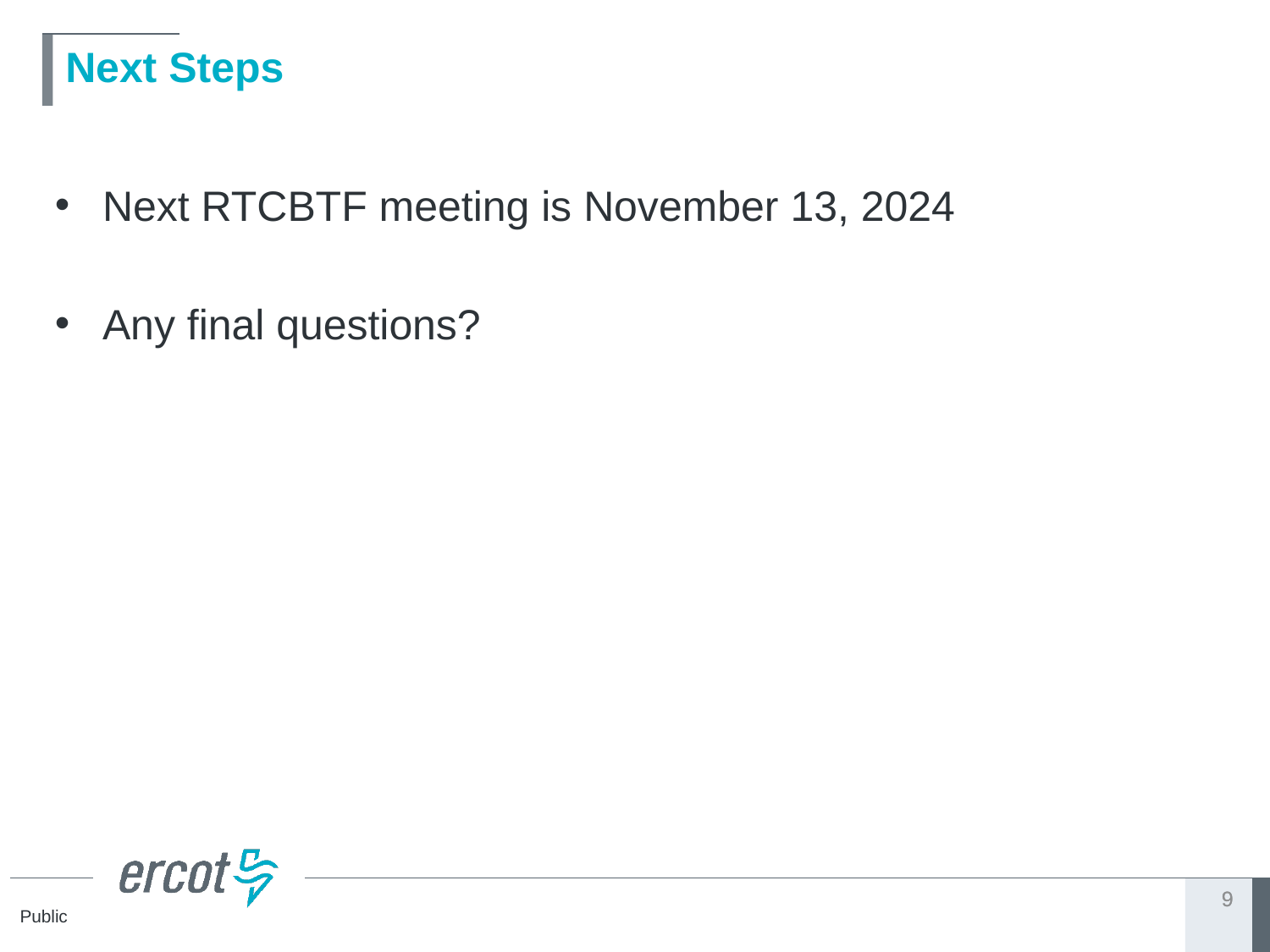

# Next Steps
Next RTCBTF meeting is November 13, 2024

Any final questions?
9